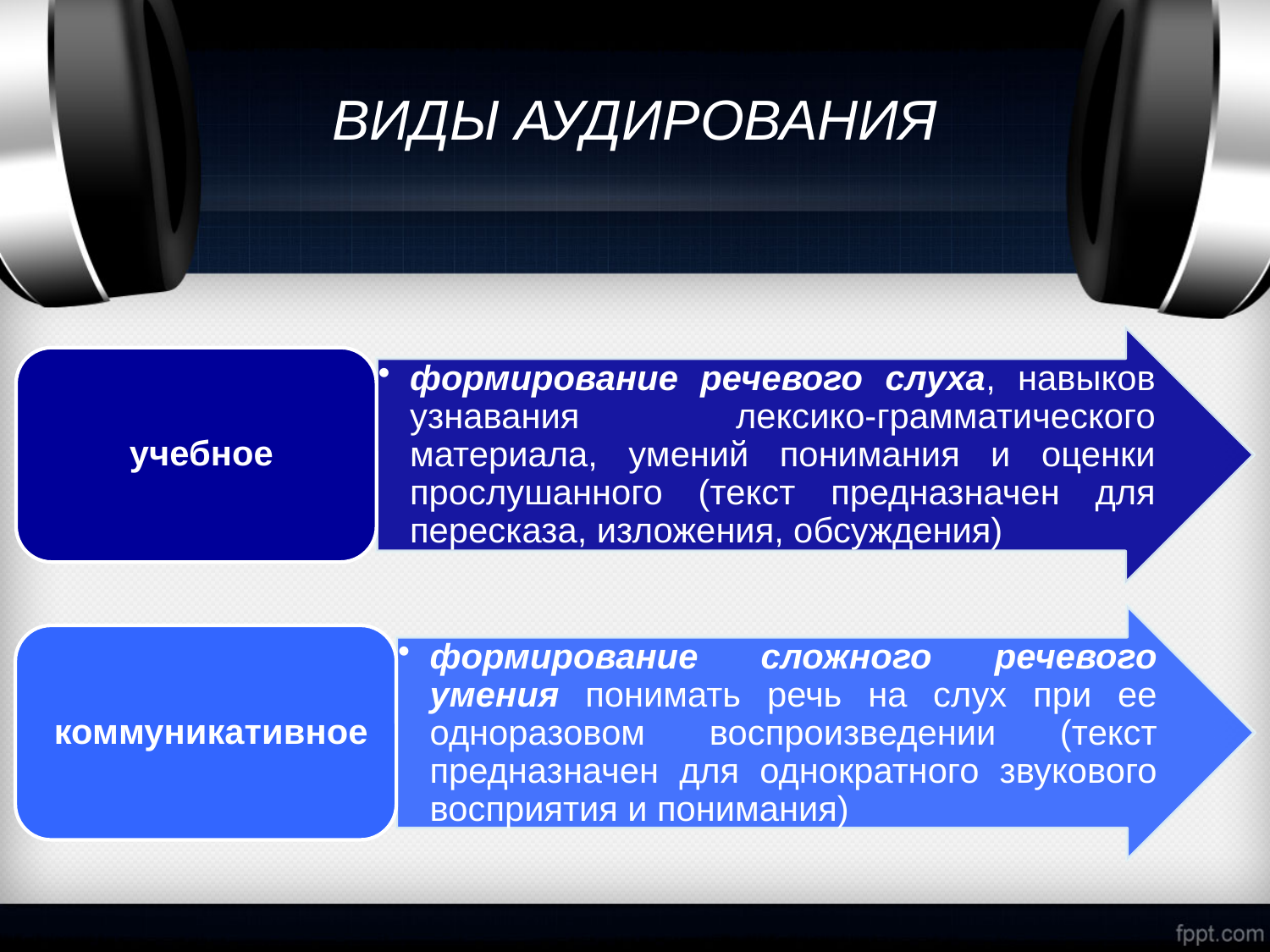

# ВИДЫ АУДИРОВАНИЯ
формирование речевого слуха, навыков узнавания лексико-грамматического материала, умений понимания и оценки прослушанного (текст предназначен для пересказа, изложения, обсуждения)
учебное
формирование сложного речевого умения понимать речь на слух при ее одноразовом воспроизведении (текст предназначен для однократного звукового восприятия и понимания)
коммуникативное